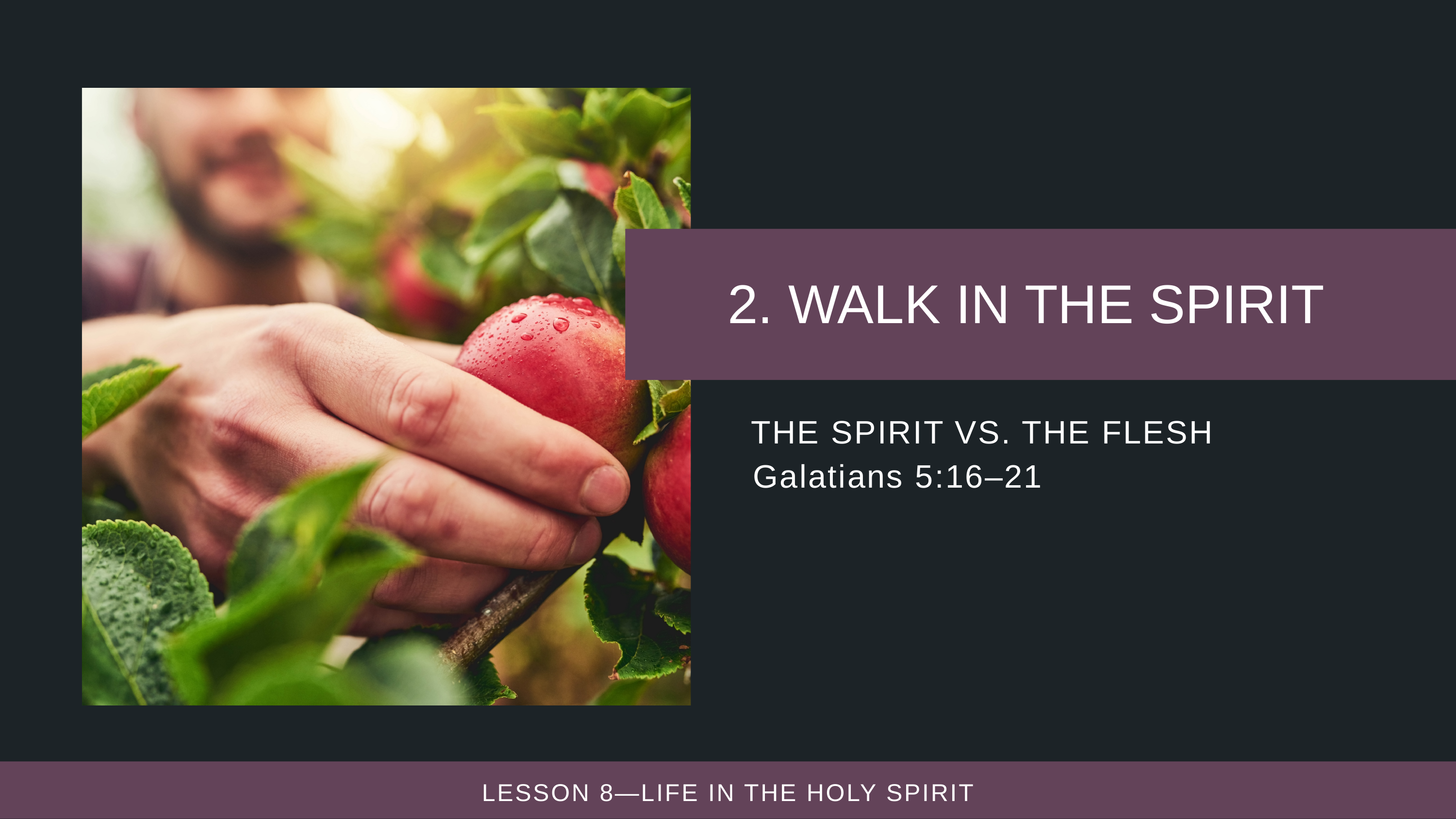

THE SPIRIT VS. THE FLESH
Galatians 5:16–21